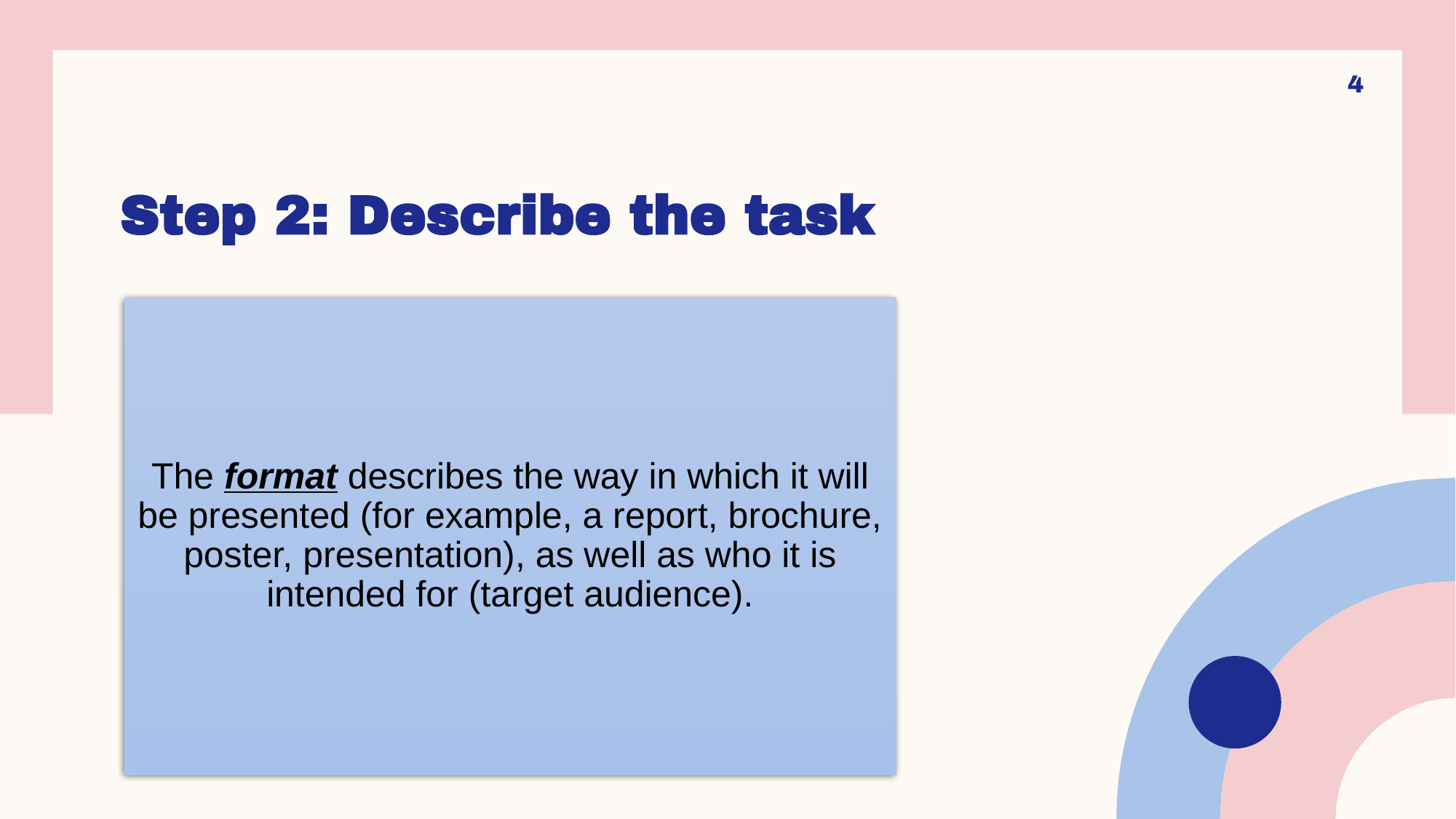

4
# Step 2: Describe the task
The format describes the way in which it will be presented (for example, a report, brochure, poster, presentation), as well as who it is intended for (target audience).